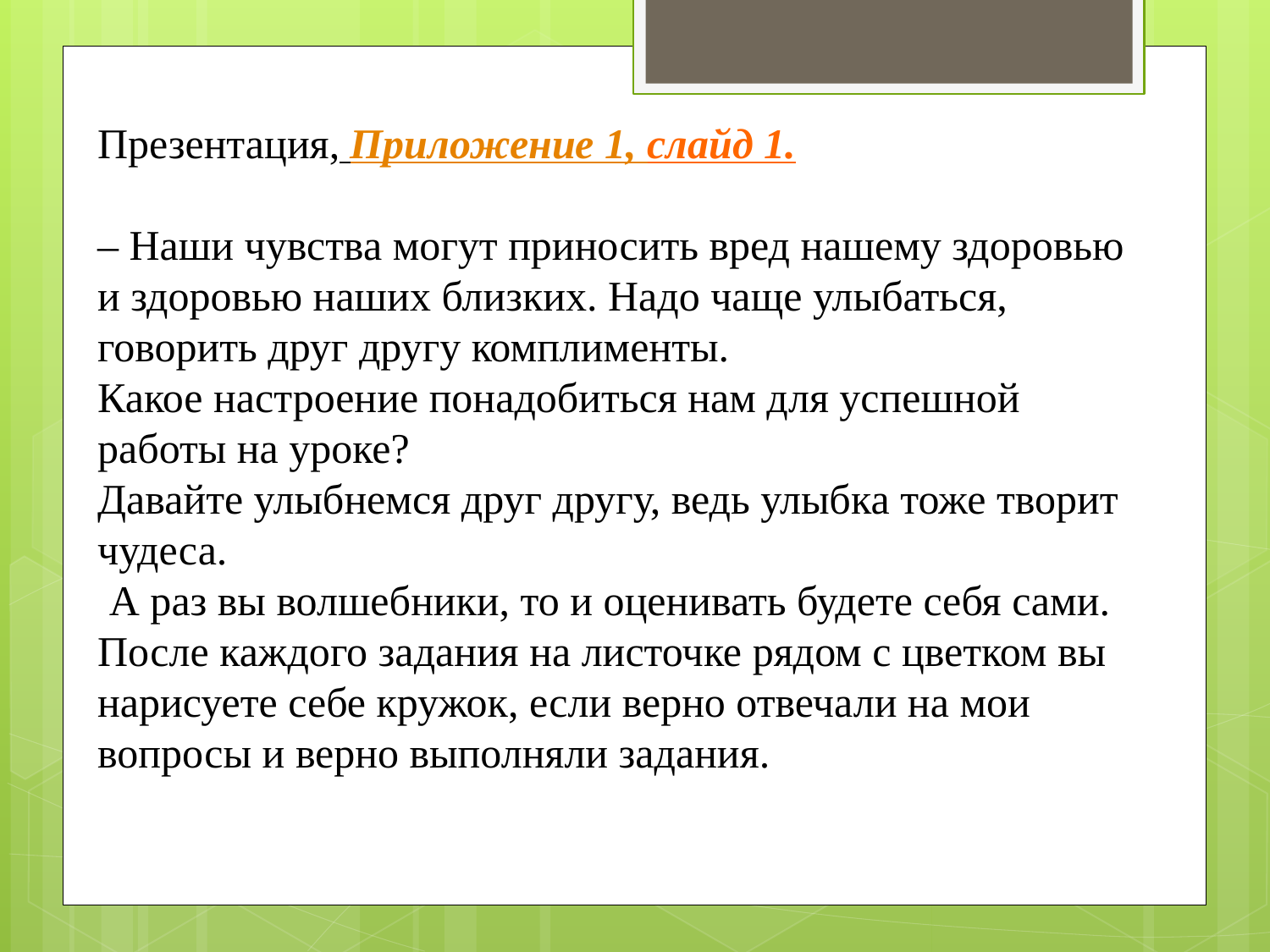

#
Презентация, Приложение 1, слайд 1.

– Наши чувства могут приносить вред нашему здоровью и здоровью наших близких. Надо чаще улыбаться, говорить друг другу комплименты.
Какое настроение понадобиться нам для успешной работы на уроке?
Давайте улыбнемся друг другу, ведь улыбка тоже творит чудеса.
 А раз вы волшебники, то и оценивать будете себя сами. После каждого задания на листочке рядом с цветком вы нарисуете себе кружок, если верно отвечали на мои вопросы и верно выполняли задания.